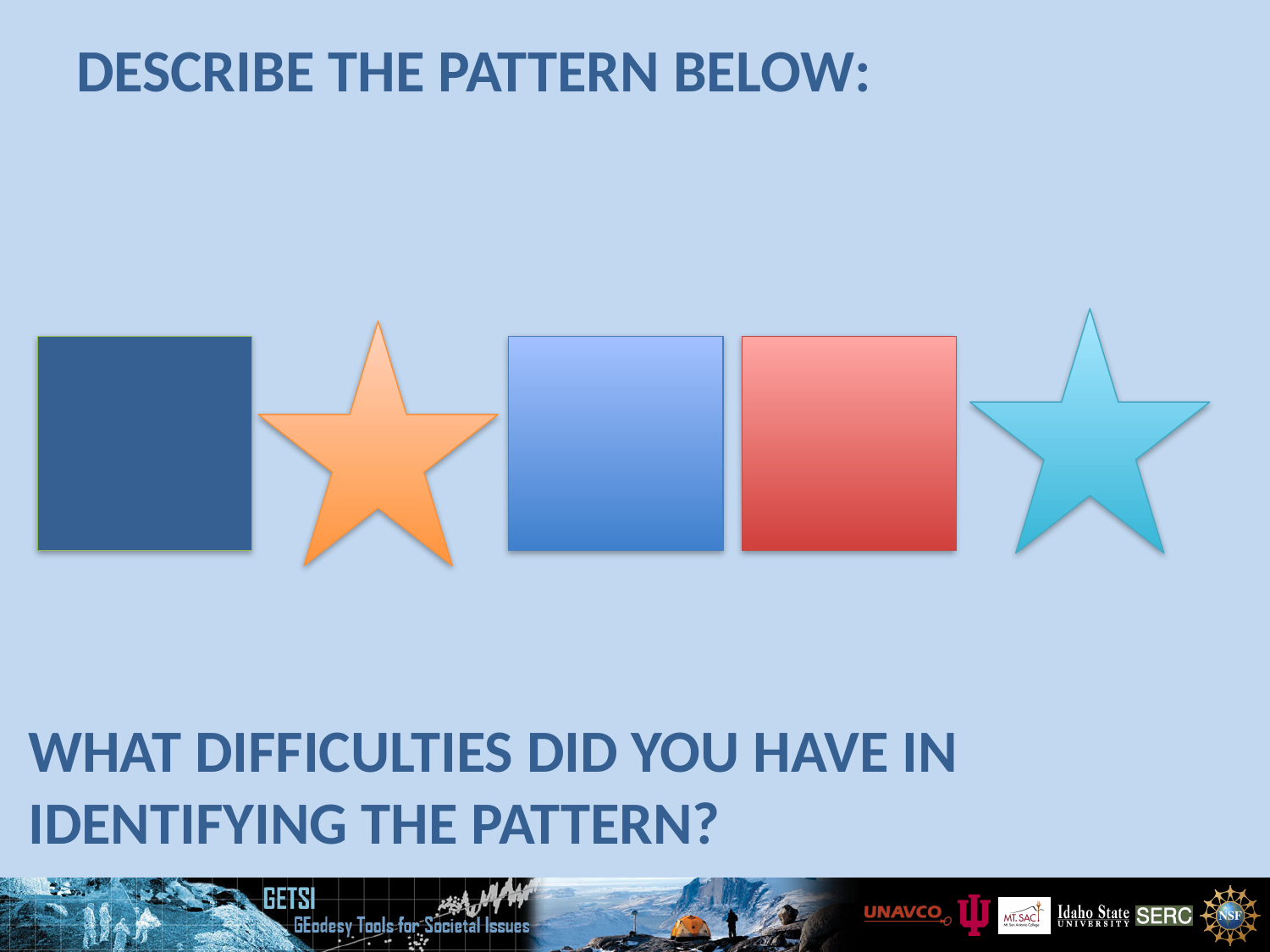

# Describe the pattern below:

What difficulties did you have in identifying the pattern?